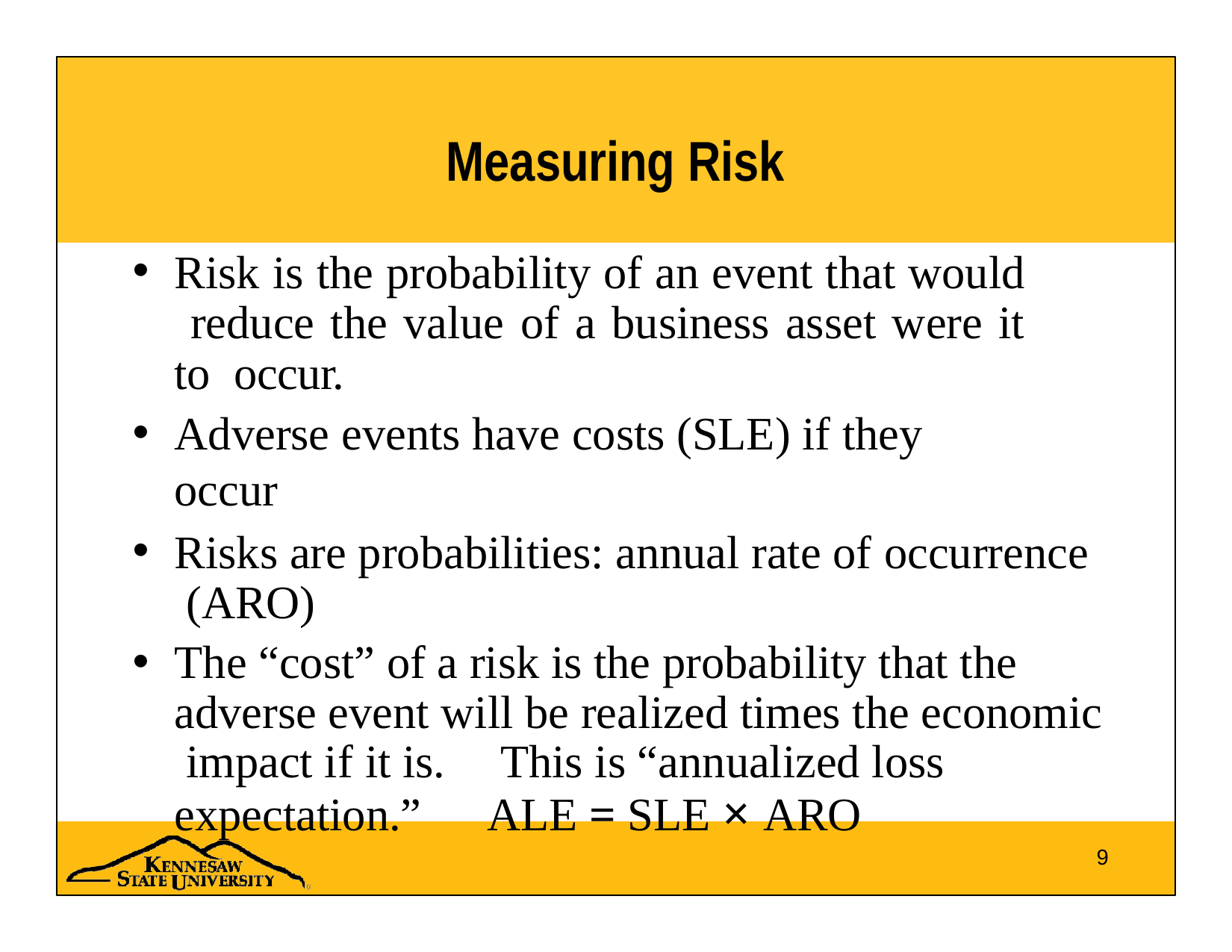

# Measuring Risk
Risk is the probability of an event that would  reduce the value of a business asset were it to  occur.
Adverse events have costs (SLE) if they occur
Risks are probabilities: annual rate of occurrence  (ARO)
The “cost” of a risk is the probability that the  adverse event will be realized times the economic  impact if it is.		This is “annualized loss  expectation.”	ALE = SLE × ARO

9